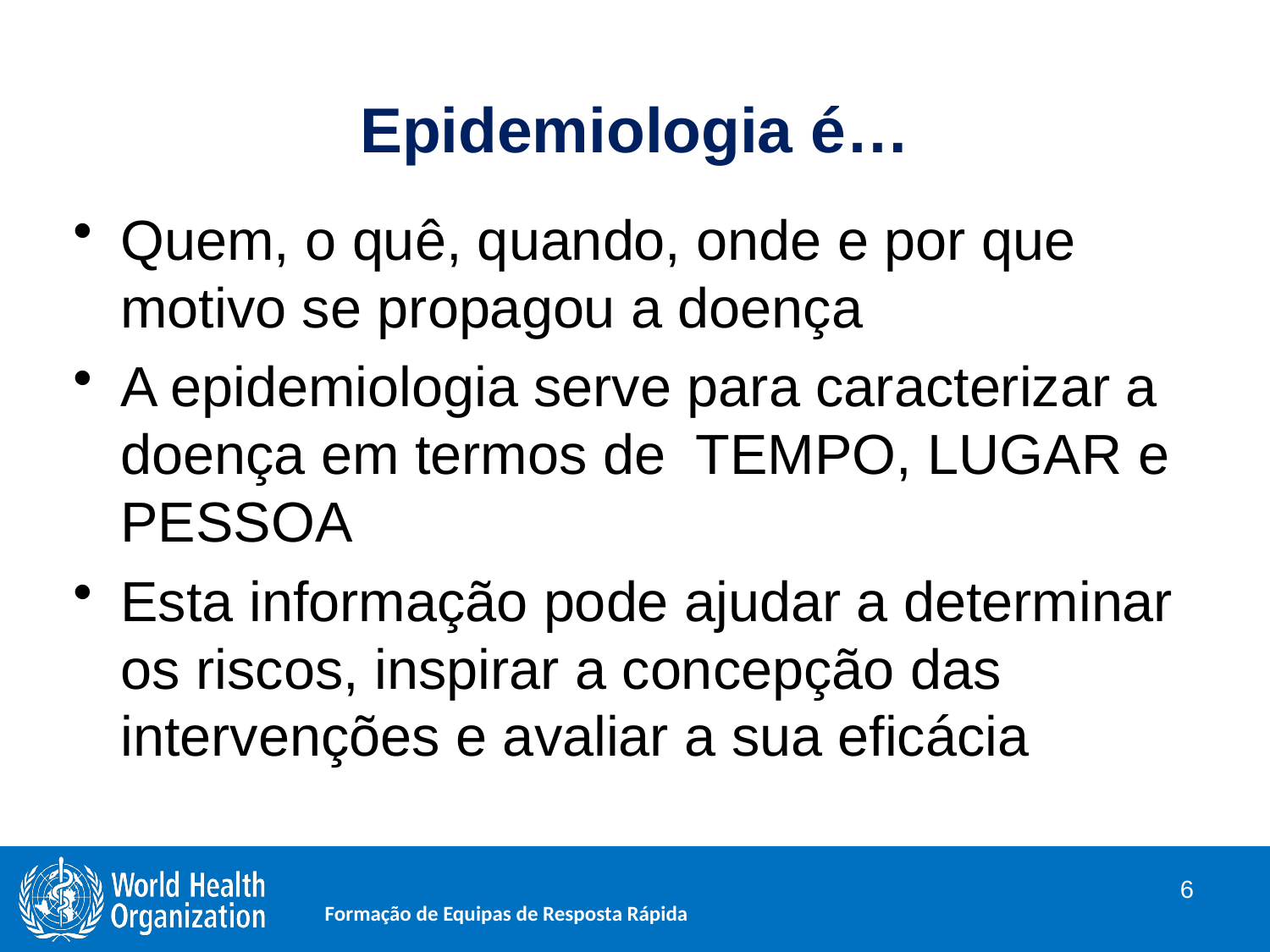

# Epidemiologia é…
Quem, o quê, quando, onde e por que motivo se propagou a doença
A epidemiologia serve para caracterizar a doença em termos de  TEMPO, LUGAR e PESSOA
Esta informação pode ajudar a determinar os riscos, inspirar a concepção das intervenções e avaliar a sua eficácia

6